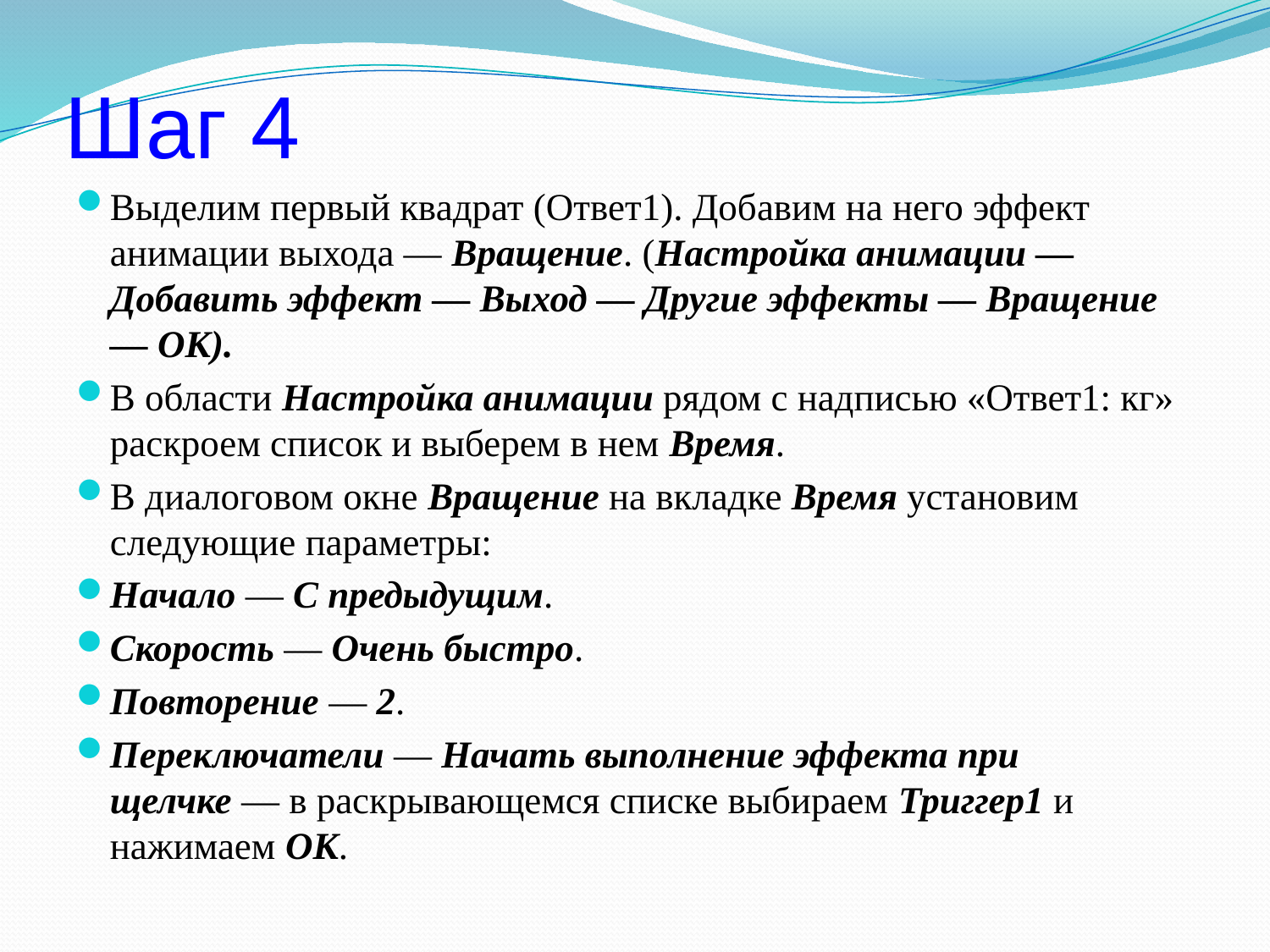

# Шаг 4
Выделим первый квадрат (Ответ1). Добавим на него эффект анимации выхода — Вращение. (Настройка анимации — Добавить эффект — Выход — Другие эффекты — Вращение — ОК).
В области Настройка анимации рядом с надписью «Ответ1: кг» раскроем список и выберем в нем Время.
В диалоговом окне Вращение на вкладке Время установим следующие параметры:
Начало — С предыдущим.
Скорость — Очень быстро.
Повторение — 2.
Переключатели — Начать выполнение эффекта при щелчке — в раскрывающемся списке выбираем Триггер1 и нажимаем ОК.